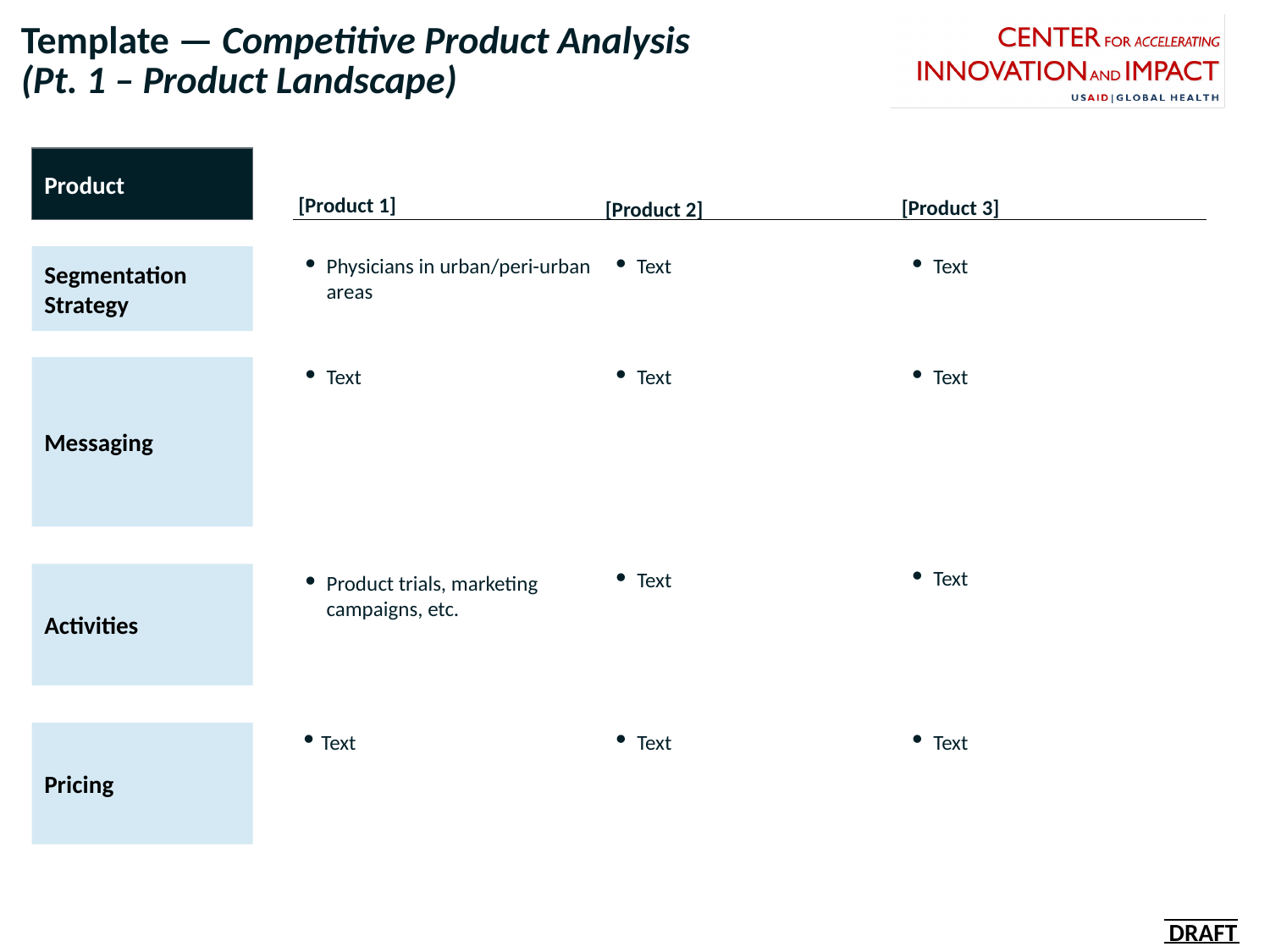

# Template — Competitive Product Analysis (Pt. 1 – Product Landscape)
Product
[Product 1]
[Product 3]
[Product 2]
Text
Text
Segmentation Strategy
Physicians in urban/peri-urban areas
Text
Text
Messaging
Text
Text
Text
Activities
Product trials, marketing campaigns, etc.
Text
Text
Pricing
Text